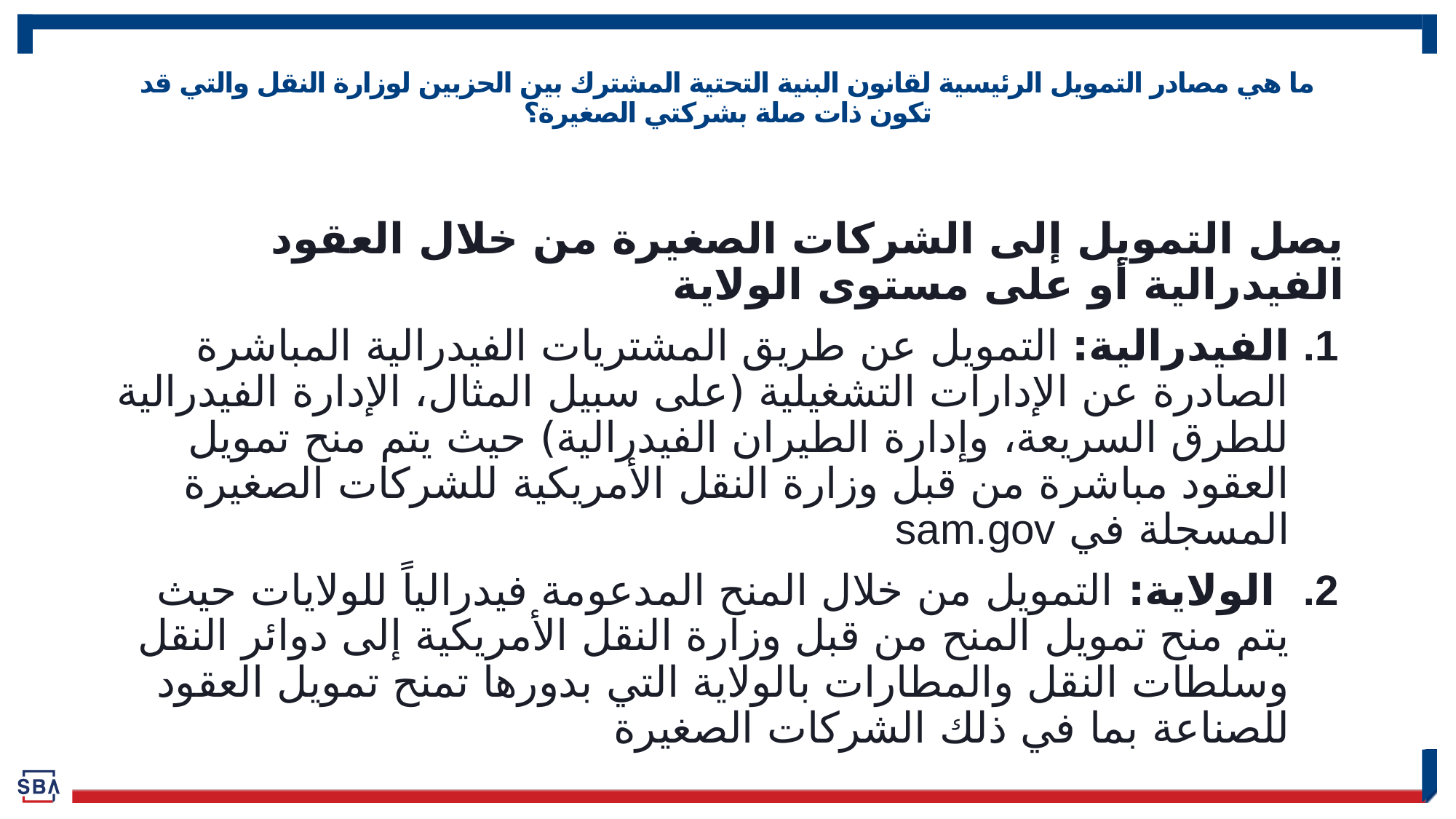

# ما هي مصادر التمويل الرئيسية لقانون البنية التحتية المشترك بين الحزبين لوزارة النقل والتي قد تكون ذات صلة بشركتي الصغيرة؟
يصل التمويل إلى الشركات الصغيرة من خلال العقود الفيدرالية أو على مستوى الولاية
الفيدرالية: التمويل عن طريق المشتريات الفيدرالية المباشرة الصادرة عن الإدارات التشغيلية (على سبيل المثال، الإدارة الفيدرالية للطرق السريعة، وإدارة الطيران الفيدرالية) حيث يتم منح تمويل العقود مباشرة من قبل وزارة النقل الأمريكية للشركات الصغيرة المسجلة في sam.gov
 الولاية: التمويل من خلال المنح المدعومة فيدرالياً للولايات حيث يتم منح تمويل المنح من قبل وزارة النقل الأمريكية إلى دوائر النقل وسلطات النقل والمطارات بالولاية التي بدورها تمنح تمويل العقود للصناعة بما في ذلك الشركات الصغيرة